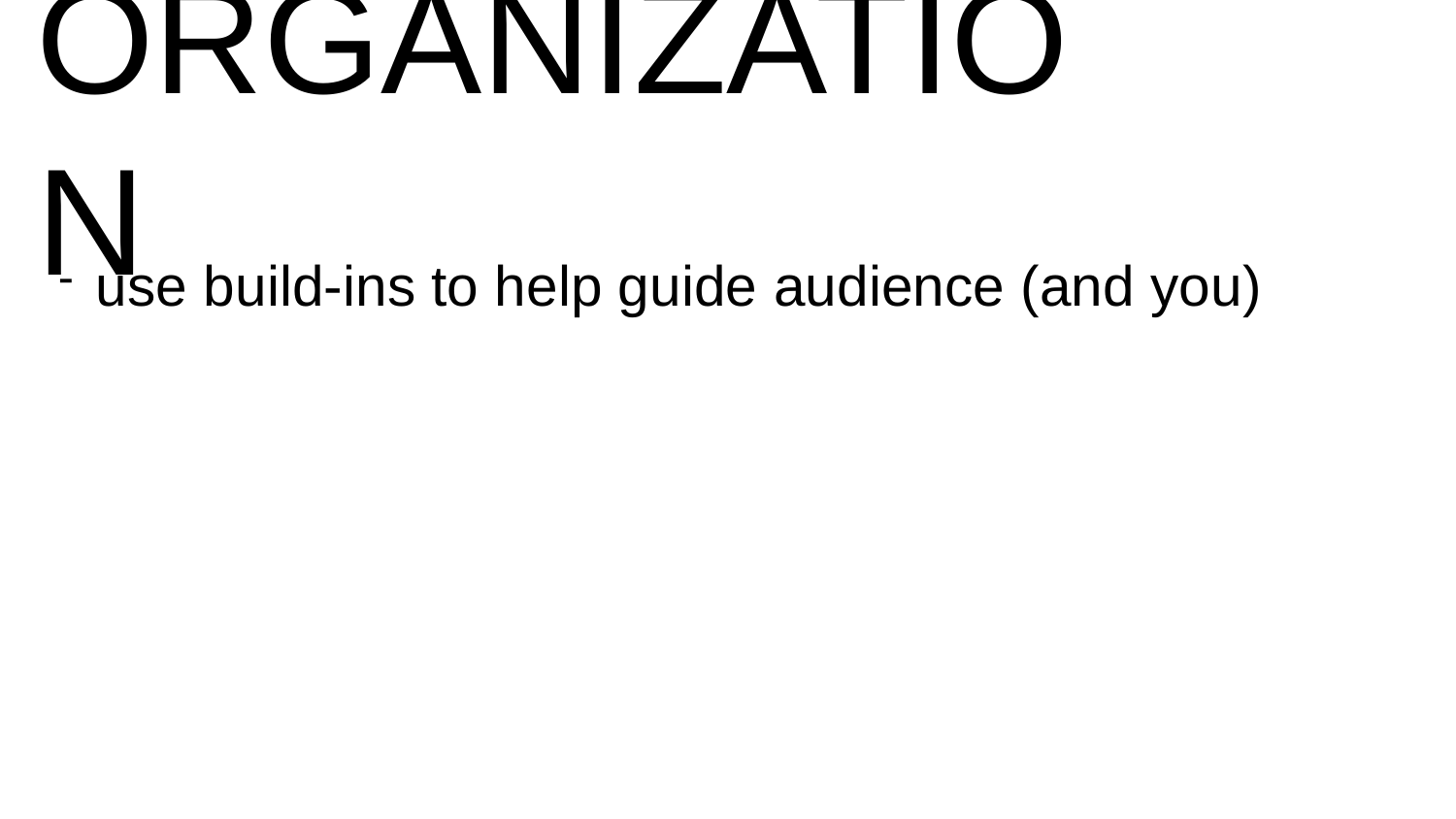

ORGANIZATION
use build-ins to help guide audience (and you)